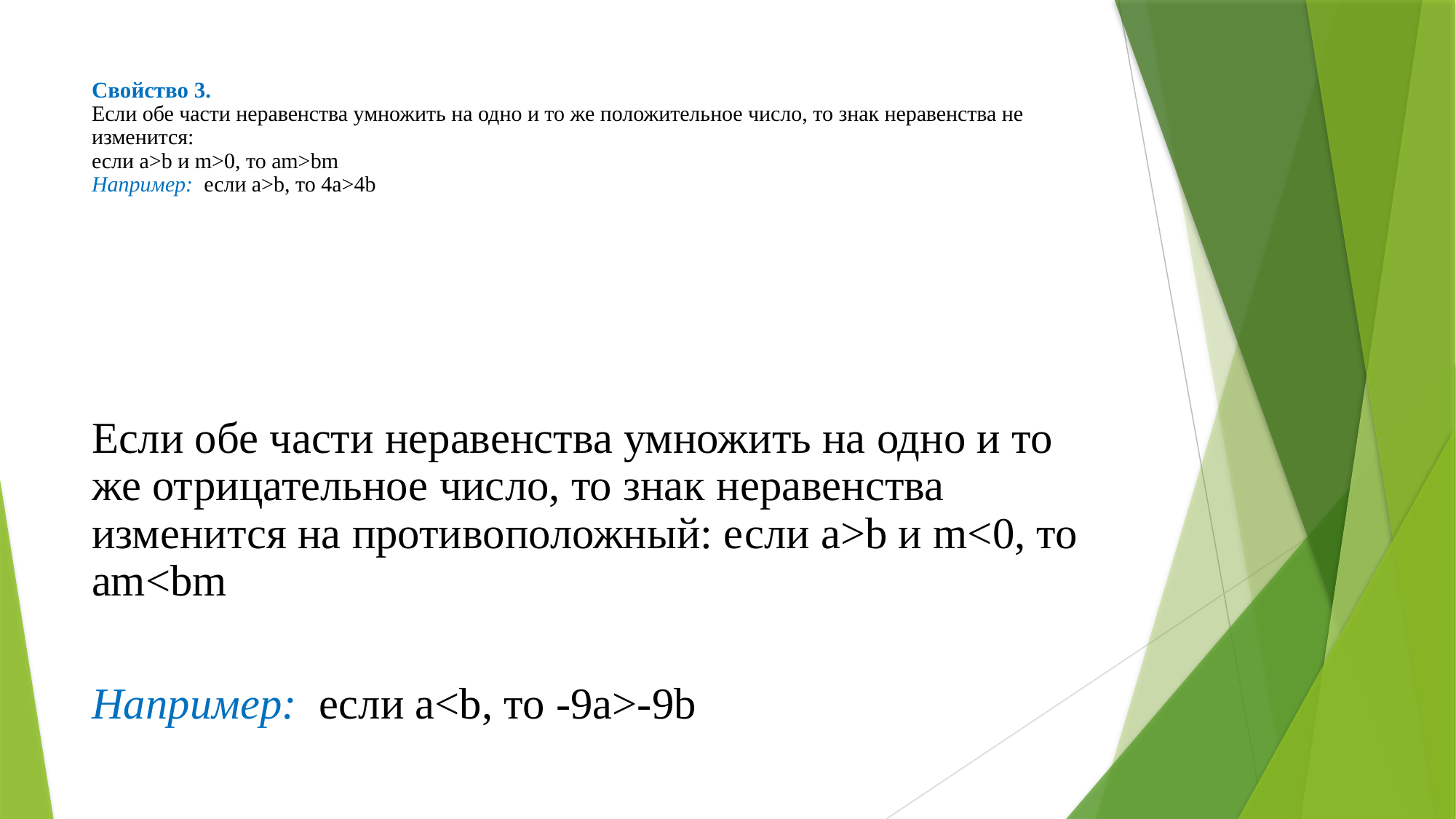

# Свойство 3. Если обе части неравенства умножить на одно и то же положительное число, то знак неравенства не изменится: если а>b и m>0, то am>bm Например:  если a>b, то 4a>4b
Если обе части неравенства умножить на одно и то же отрицательное число, то знак неравенства изменится на противоположный: если a>b и m<0, то am<bm

Например:  если a<b, то -9a>-9b